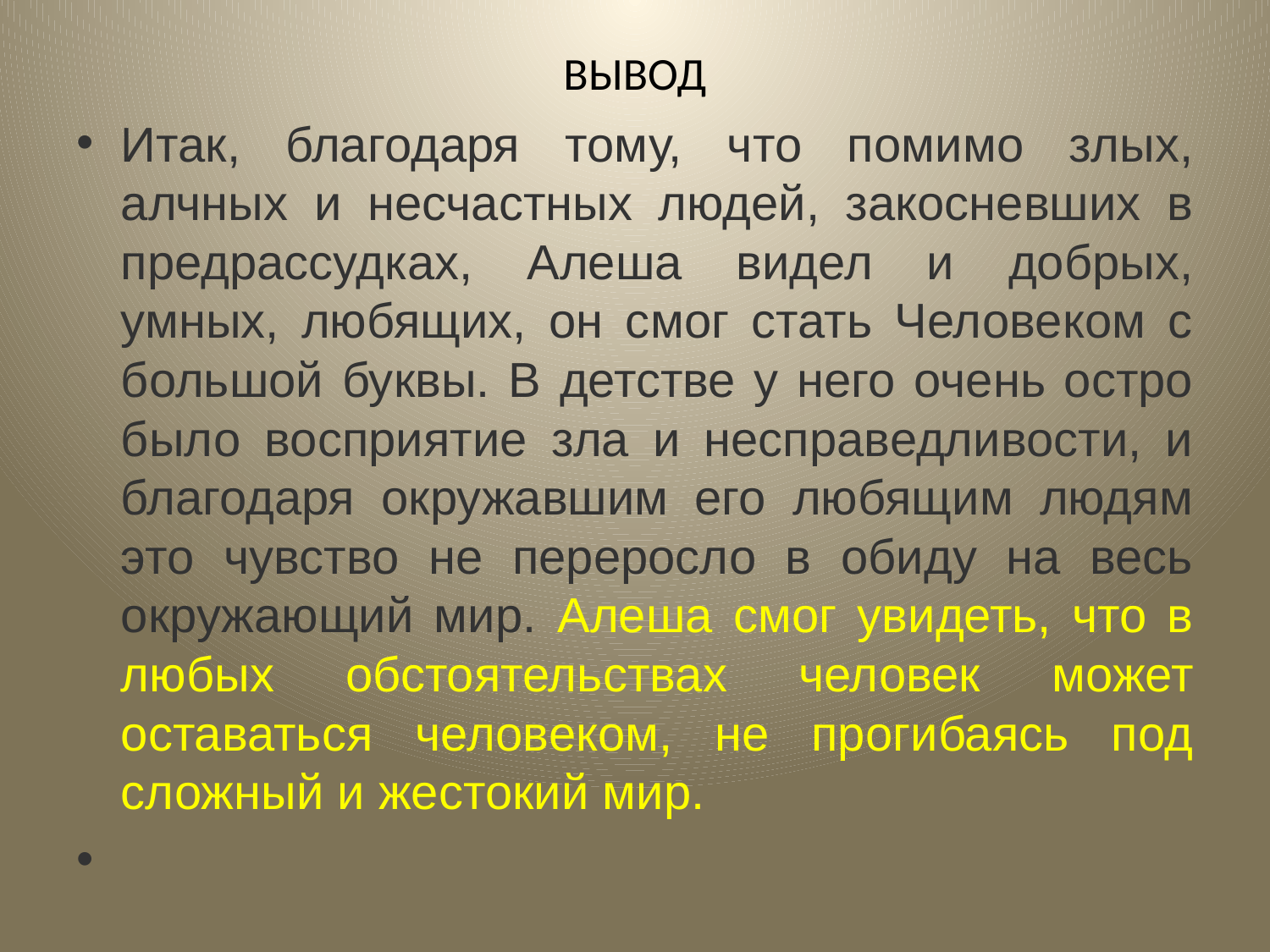

# ВЫВОД
Итак, благодаря тому, что помимо злых, алчных и несчастных людей, закосневших в предрассудках, Алеша видел и добрых, умных, любящих, он смог стать Человеком с большой буквы. В детстве у него очень остро было восприятие зла и несправедливости, и благодаря окружавшим его любящим людям это чувство не переросло в обиду на весь окружающий мир. Алеша смог увидеть, что в любых обстоятельствах человек может оставаться человеком, не прогибаясь под сложный и жестокий мир.